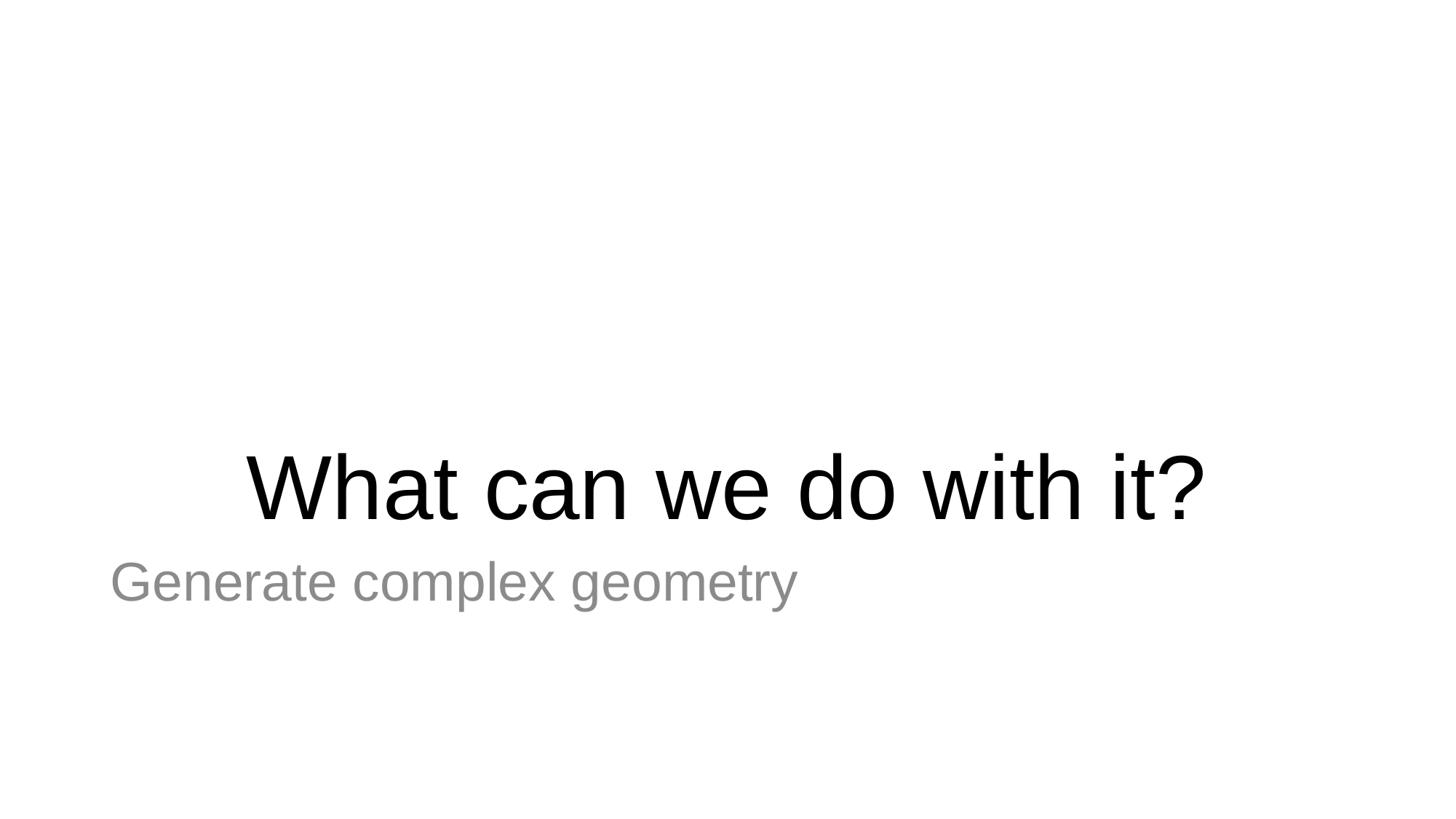

# What can we do with it?
Generate complex geometry